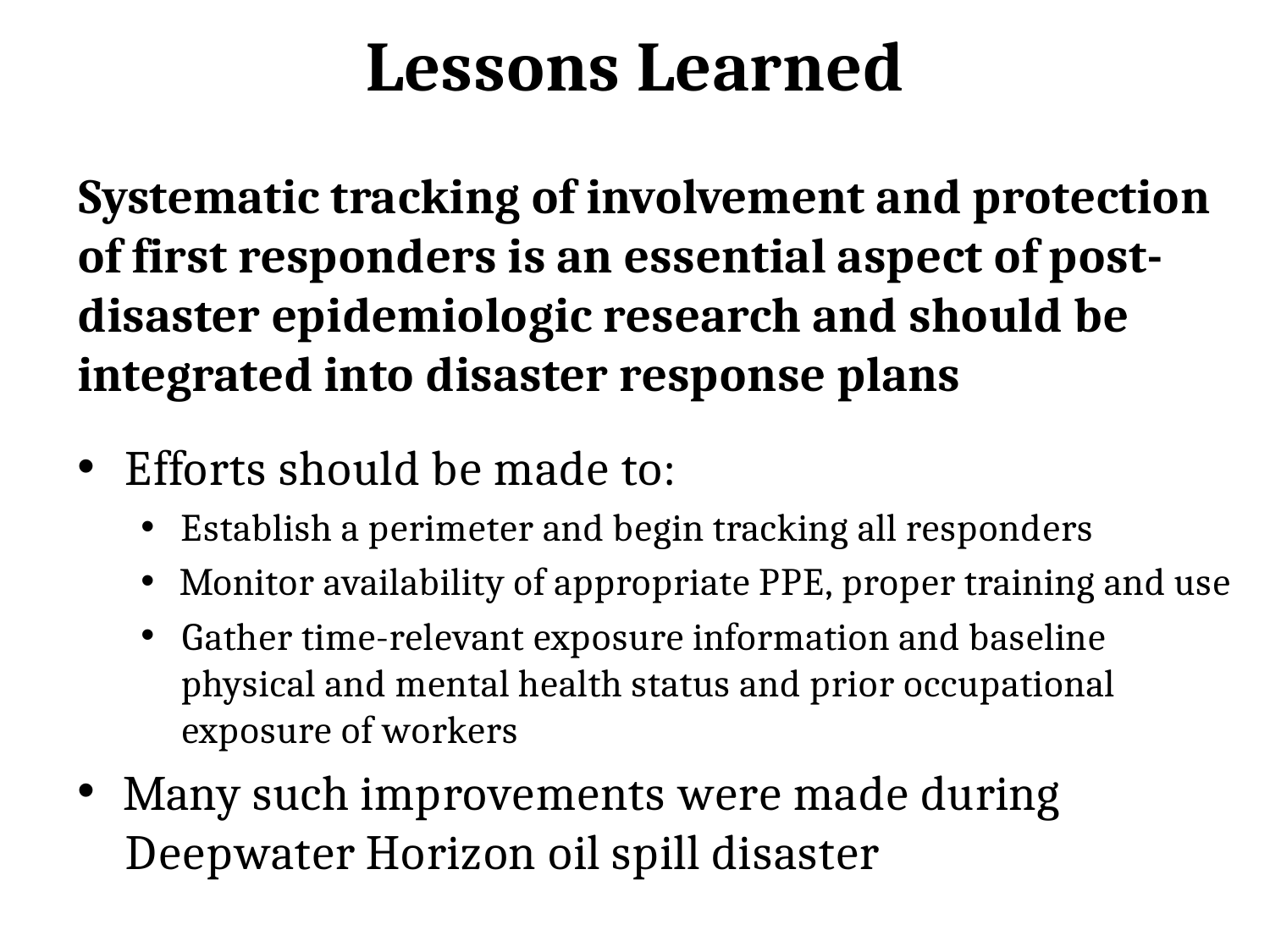

# Lessons Learned
Systematic tracking of involvement and protection of first responders is an essential aspect of post-disaster epidemiologic research and should be integrated into disaster response plans

Efforts should be made to:
Establish a perimeter and begin tracking all responders
Monitor availability of appropriate PPE, proper training and use
Gather time-relevant exposure information and baseline physical and mental health status and prior occupational exposure of workers
Many such improvements were made during Deepwater Horizon oil spill disaster